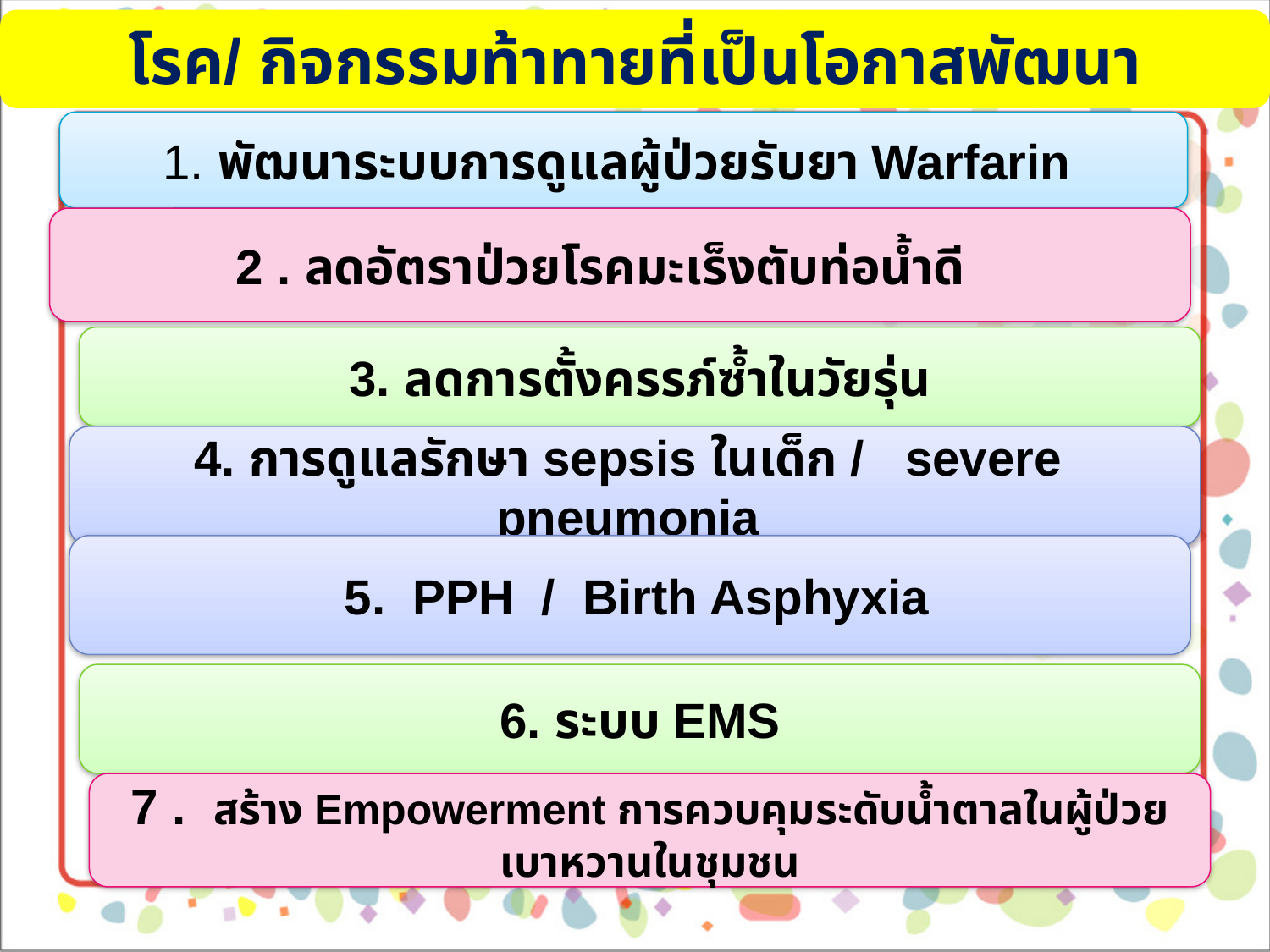

โรค/ กิจกรรมท้าทายที่เป็นโอกาสพัฒนา
1. พัฒนาระบบการดูแลผู้ป่วยรับยา Warfarin
2 . ลดอัตราป่วยโรคมะเร็งตับท่อน้ำดี
3. ลดการตั้งครรภ์ซ้ำในวัยรุ่น
4. การดูแลรักษา sepsis ในเด็ก /   severe  pneumonia
 5.  PPH  /  Birth Asphyxia
6. ระบบ EMS
7 .  สร้าง Empowerment การควบคุมระดับน้ำตาลในผู้ป่วยเบาหวานในชุมชน